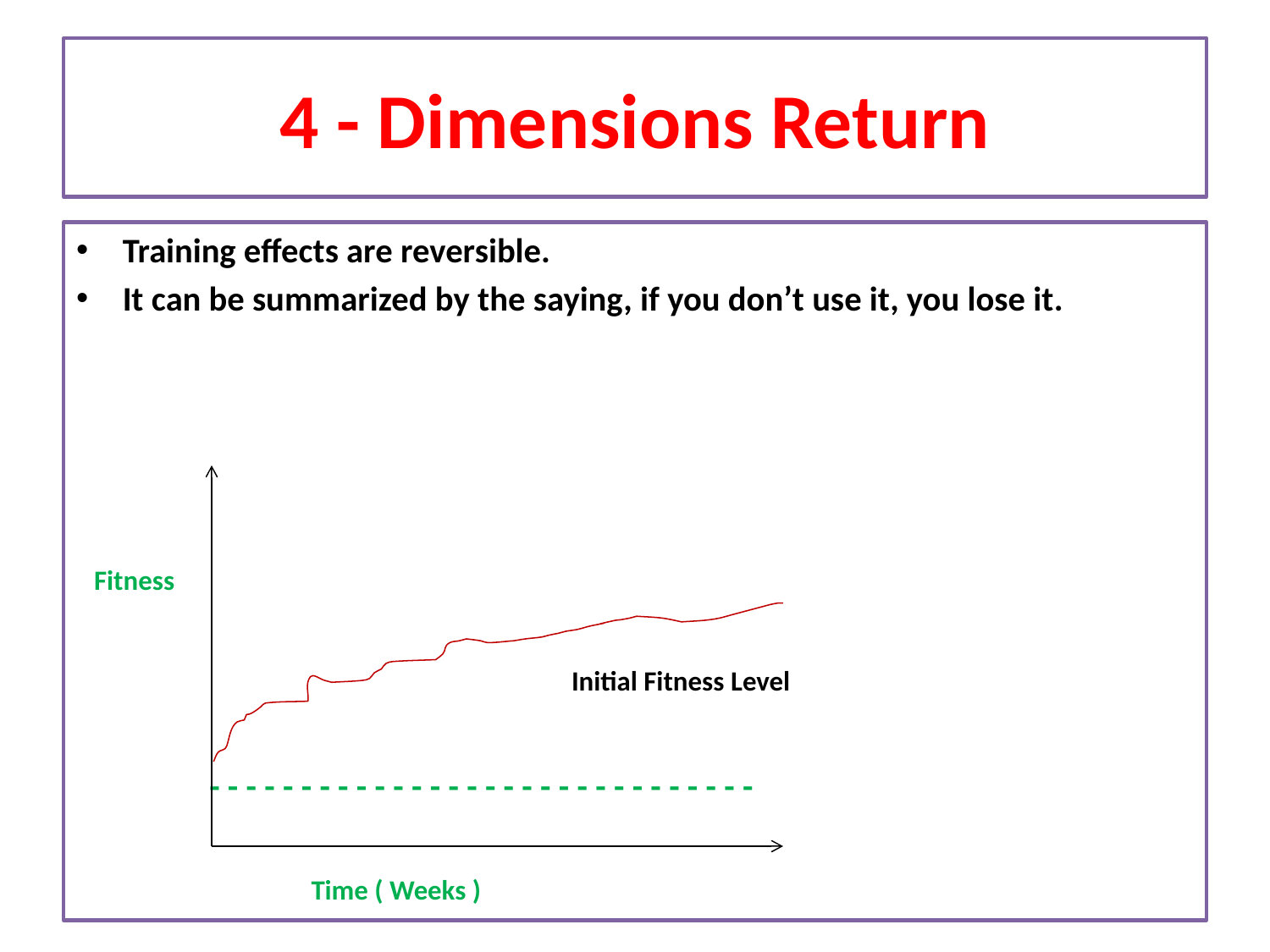

# 4 - Dimensions Return
Training effects are reversible.
It can be summarized by the saying, if you don’t use it, you lose it.

    Fitness

                                                                              Initial Fitness Level

                 - - - - - - - - - - - - - - - - - - - - - - - - - - - - - -

                                     Time ( Weeks )